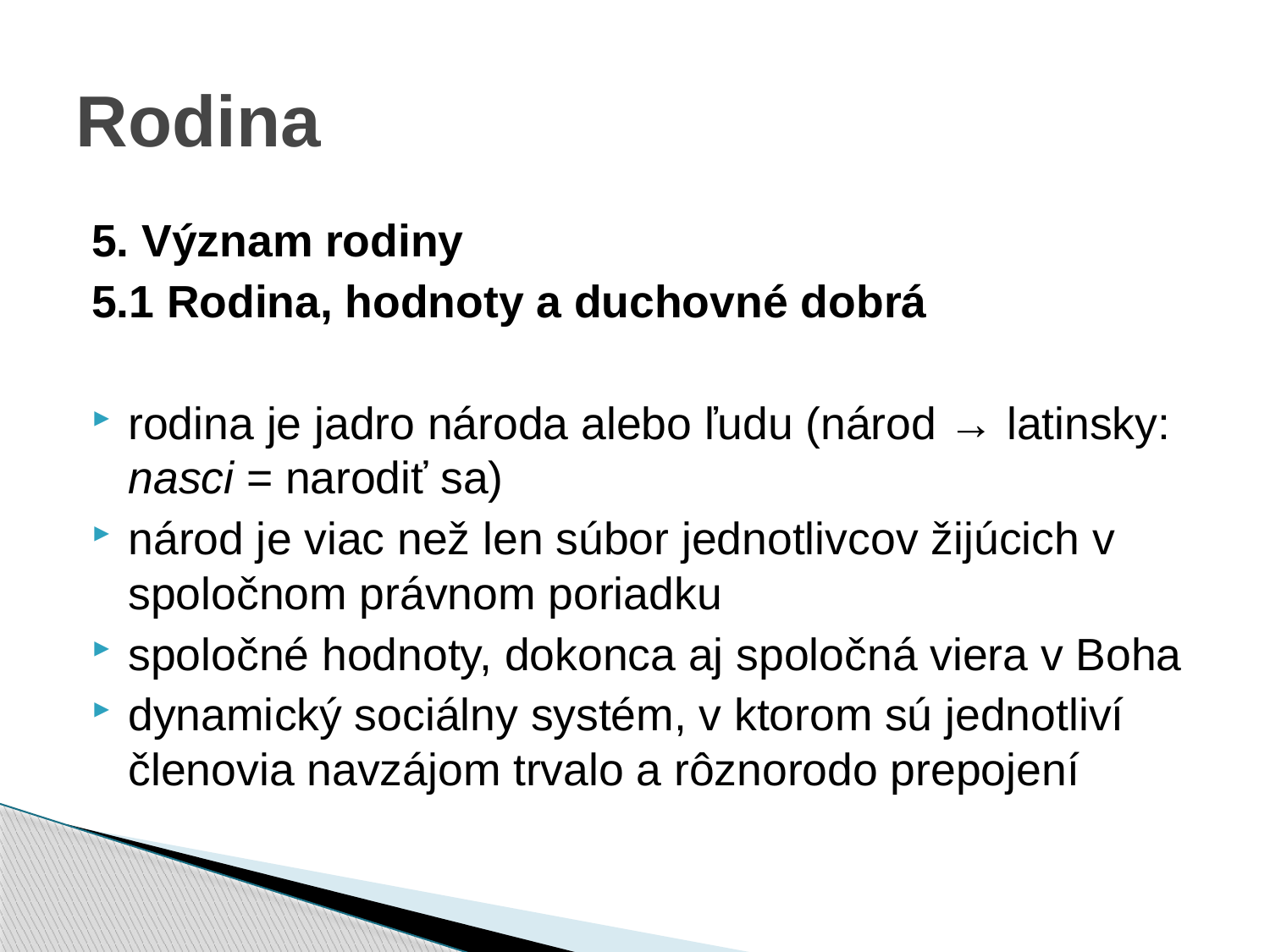

# Rodina
5. Význam rodiny
5.1 Rodina, hodnoty a duchovné dobrá

rodina je jadro národa alebo ľudu (národ → latinsky: nasci = narodiť sa)
národ je viac než len súbor jednotlivcov žijúcich v spoločnom právnom poriadku
spoločné hodnoty, dokonca aj spoločná viera v Boha
dynamický sociálny systém, v ktorom sú jednotliví členovia navzájom trvalo a rôznorodo prepojení